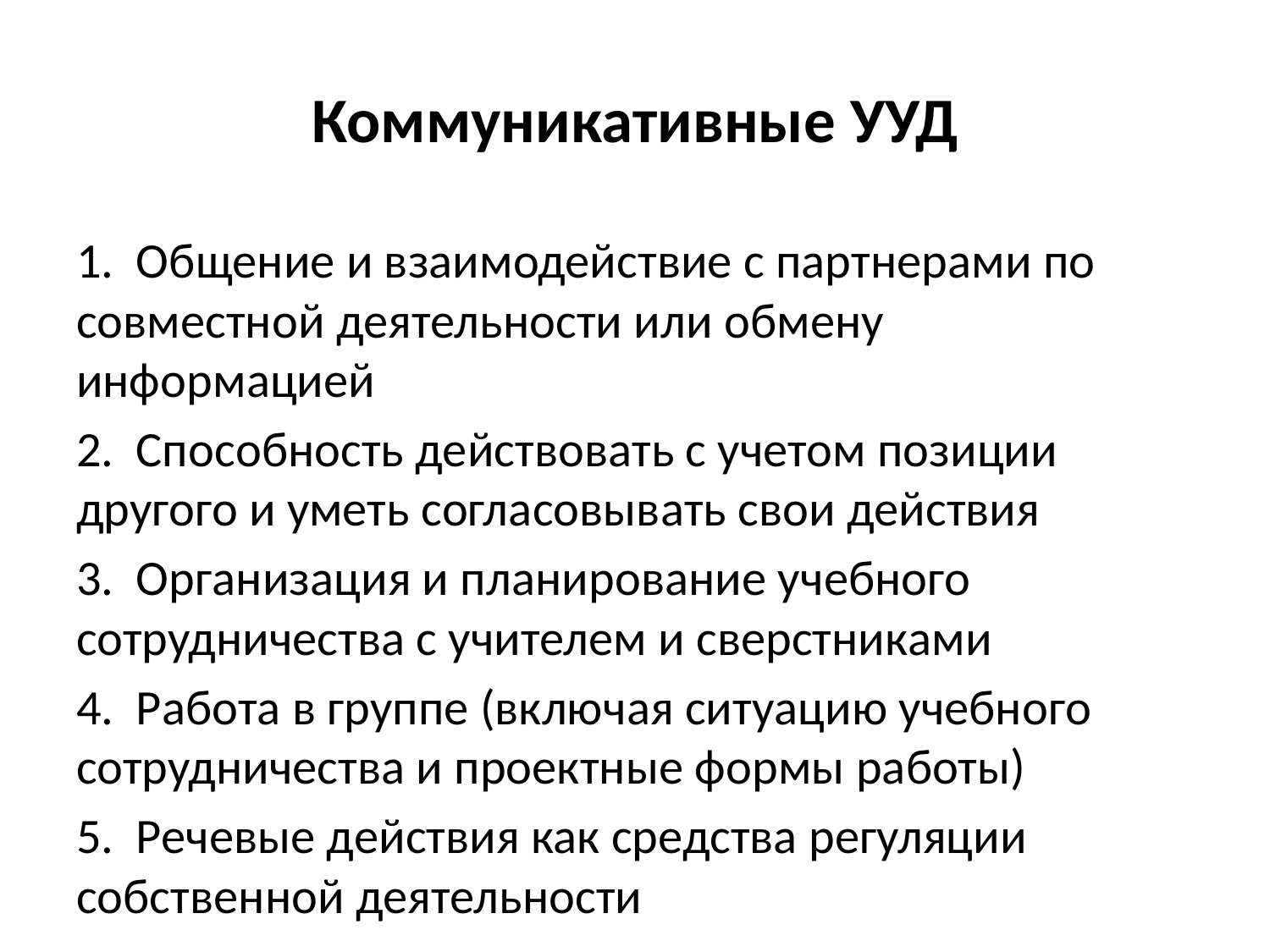

# Коммуникативные УУД
1.  Общение и взаимодействие с партнерами по совместной деятельности или обмену информацией
2.  Способность действовать с учетом позиции другого и уметь согласовывать свои действия
3.  Организация и планирование учебного сотрудничества с учителем и сверстниками
4.  Работа в группе (включая ситуацию учебного сотрудничества и проектные формы работы)
5.  Речевые действия как средства регуляции собственной деятельности